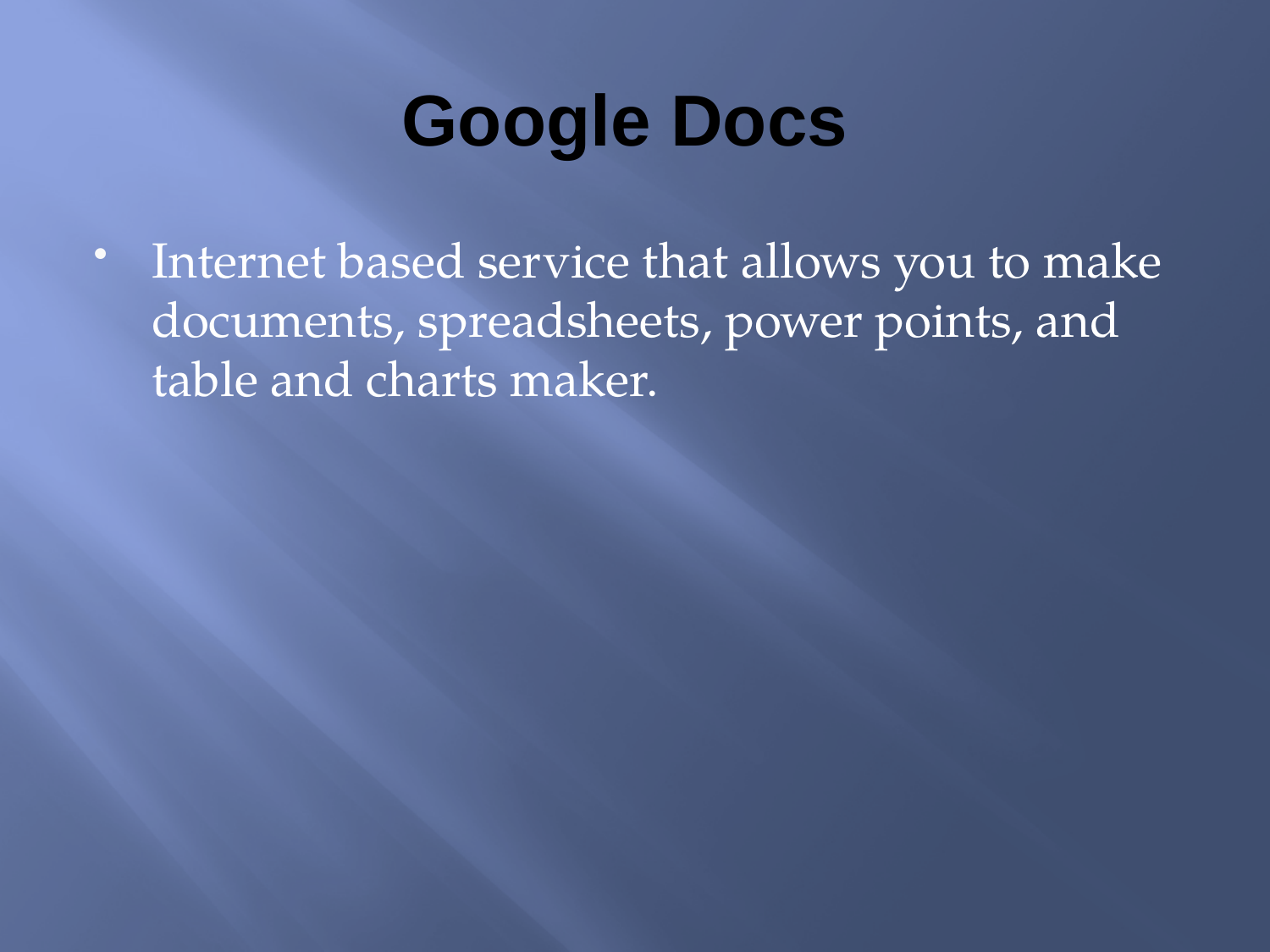

# Google Docs
Internet based service that allows you to make documents, spreadsheets, power points, and table and charts maker.